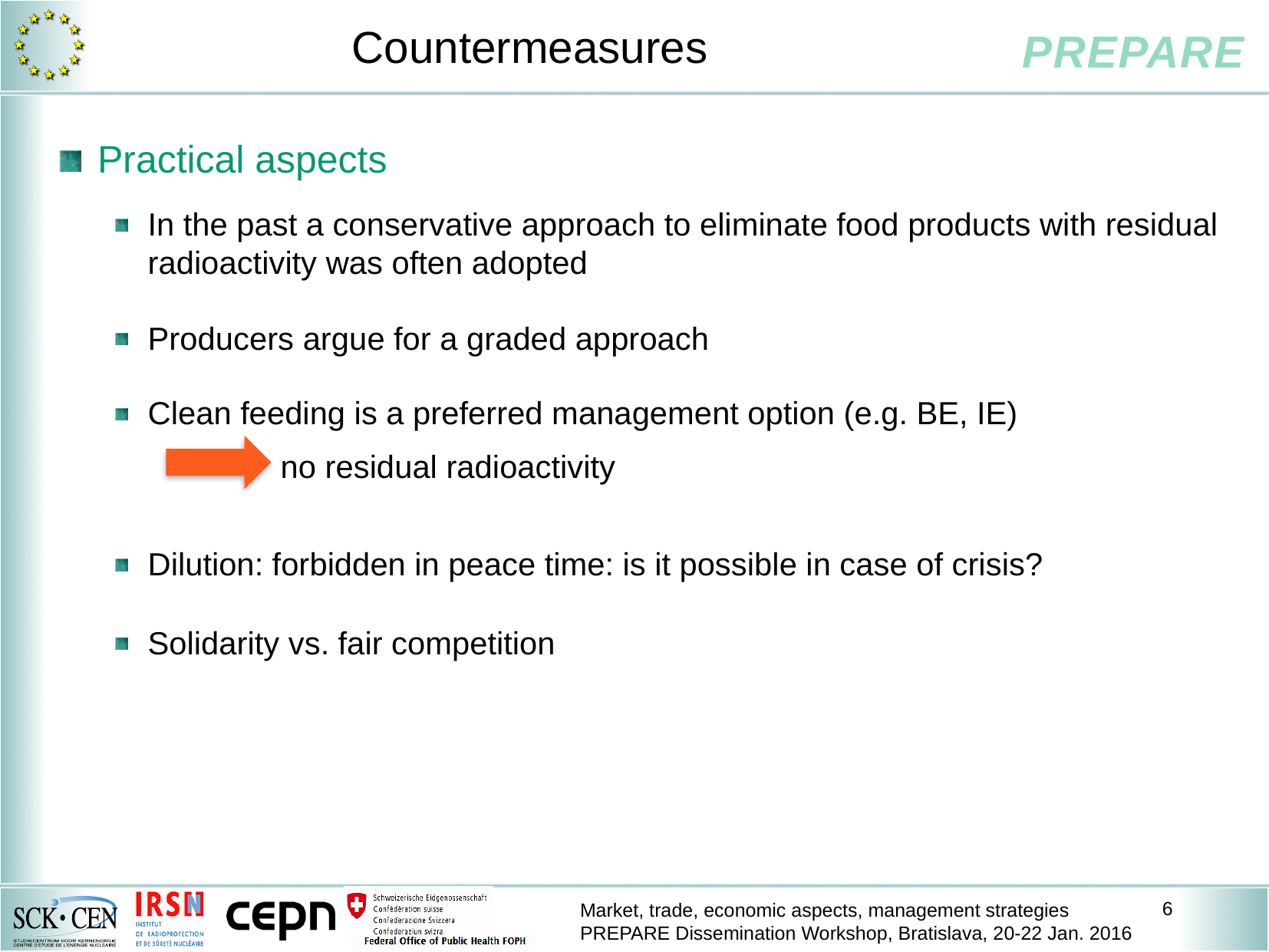

# Countermeasures
Practical aspects
In the past a conservative approach to eliminate food products with residual radioactivity was often adopted
Producers argue for a graded approach
Clean feeding is a preferred management option (e.g. BE, IE)
                   no residual radioactivity
Dilution: forbidden in peace time: is it possible in case of crisis?
Solidarity vs. fair competition